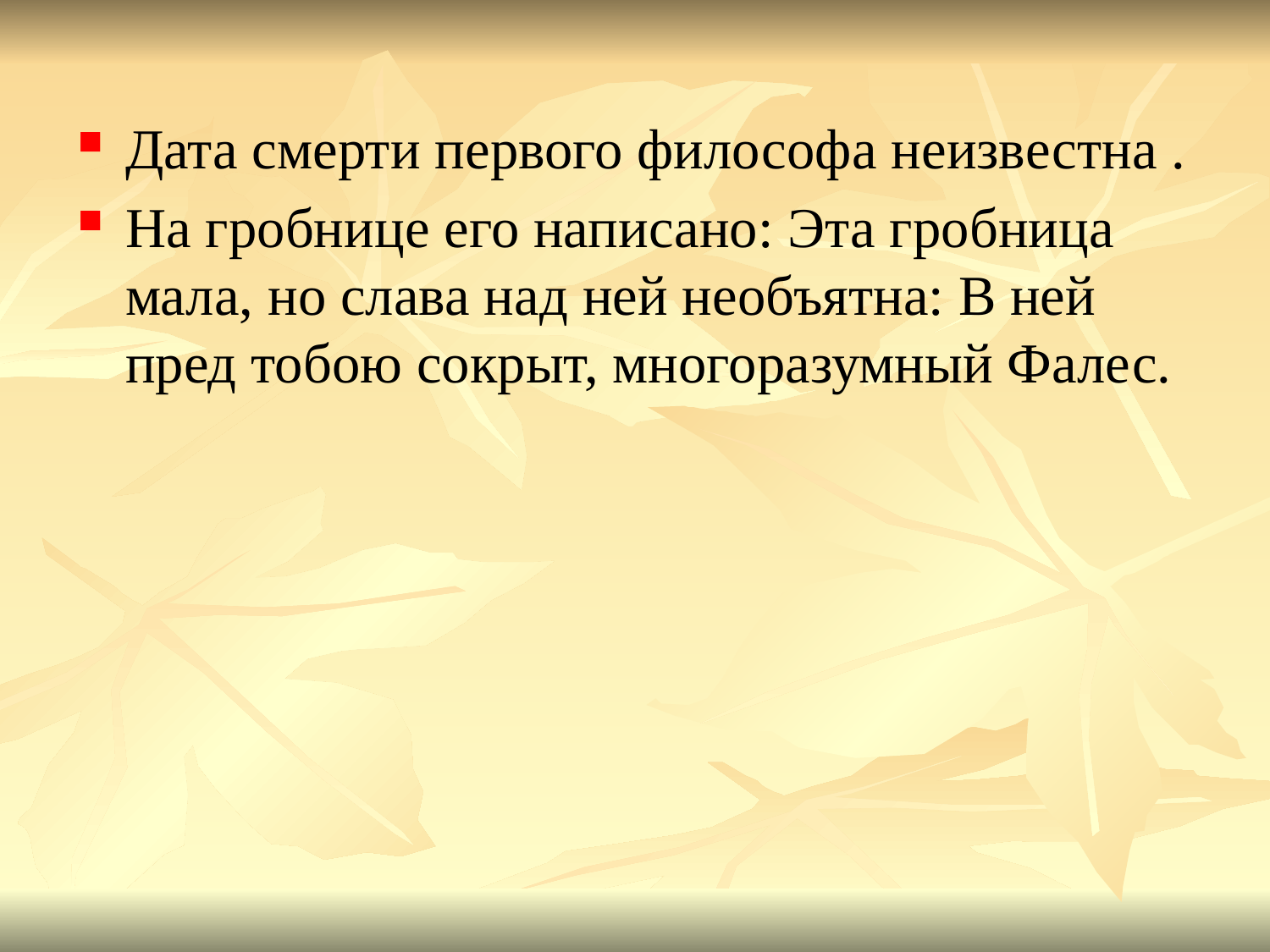

Дата смерти первого философа неизвестна .
На гробнице его написано: Эта гробница мала, но слава над ней необъятна: В ней пред тобою сокрыт, многоразумный Фалес.